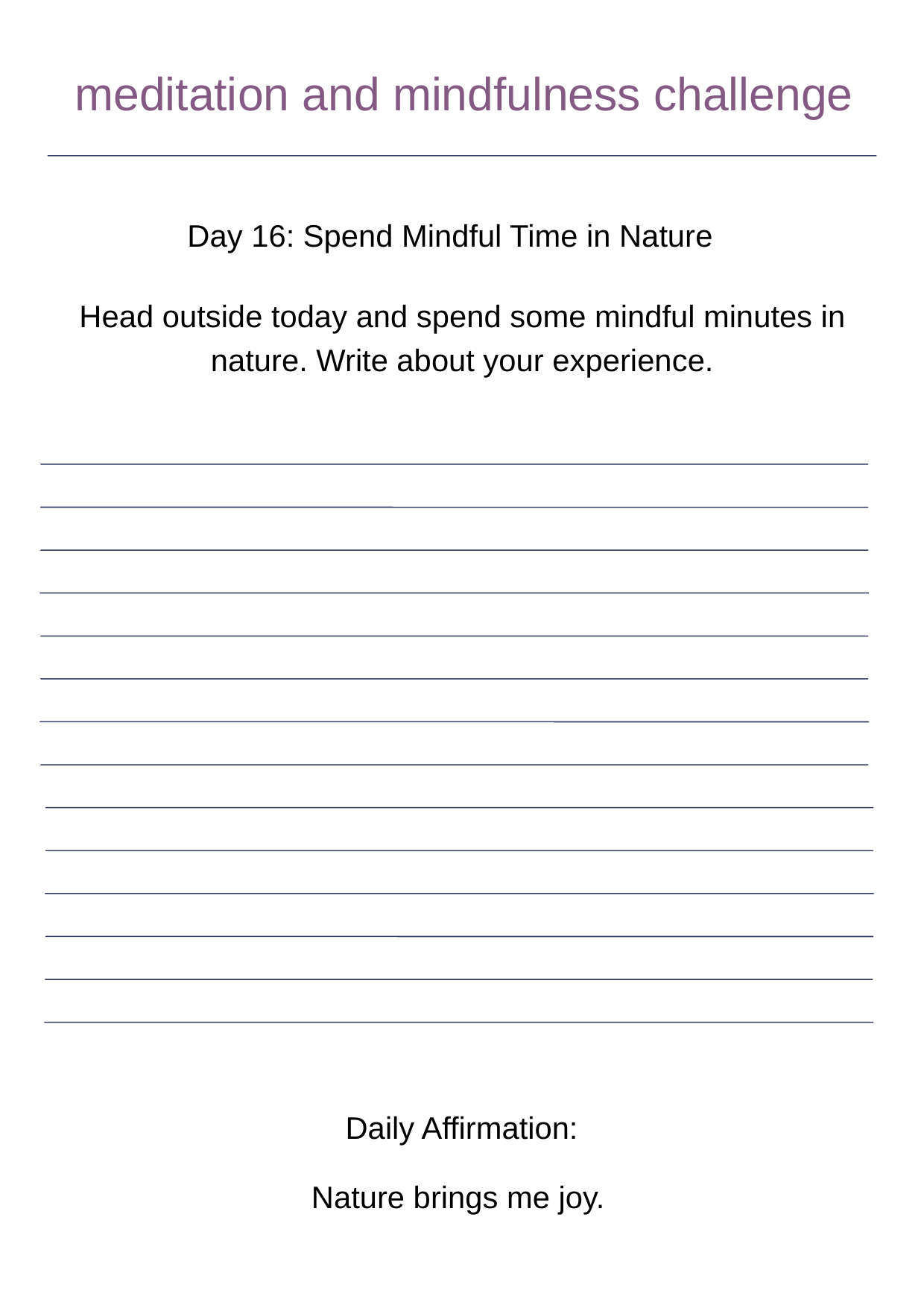

meditation and mindfulness challenge

Day 16: Spend Mindful Time in Nature

Head outside today and spend some mindful minutes in nature. Write about your experience.

Daily Affirmation:
Nature brings me joy.